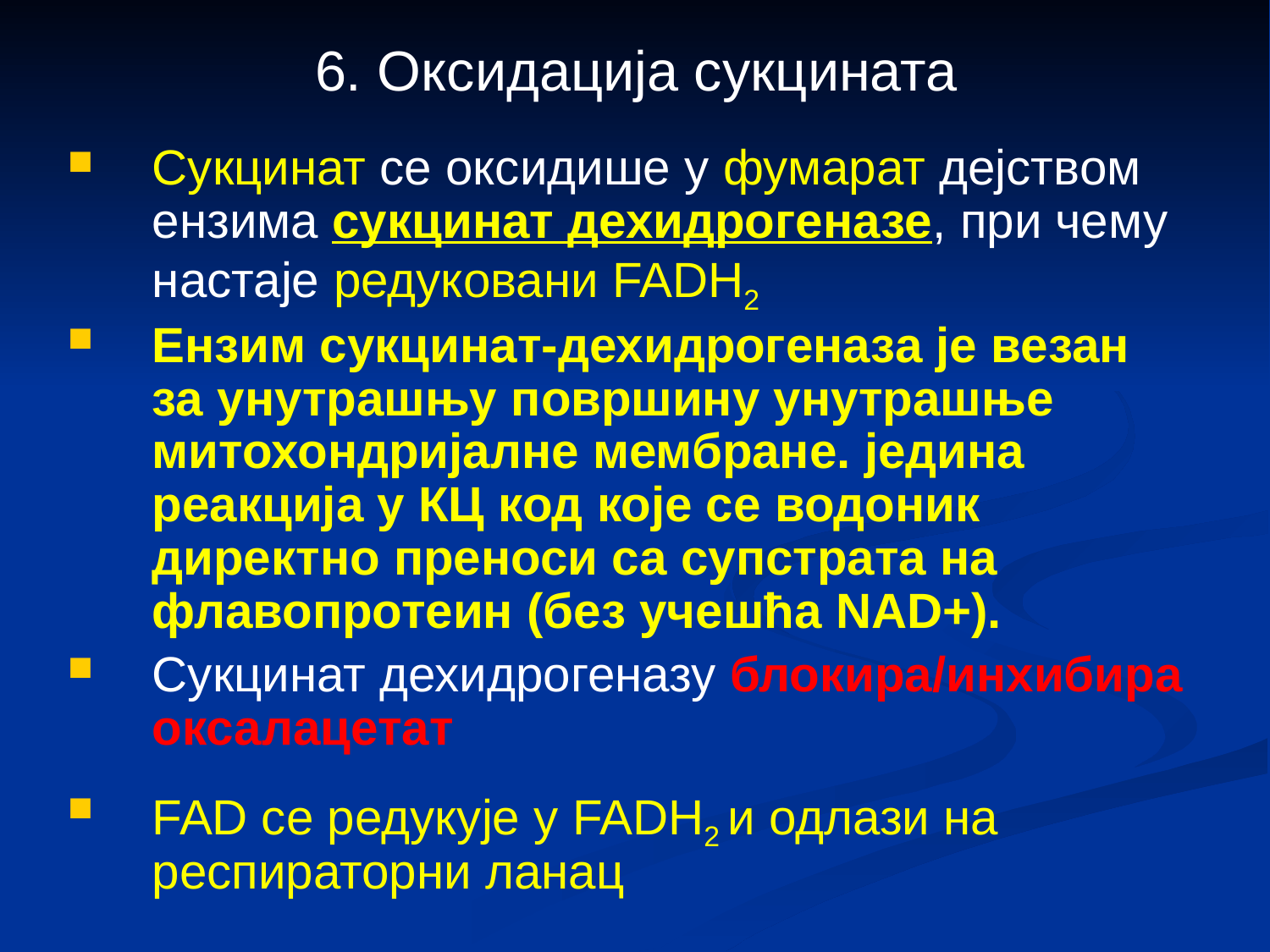

# 6. Оксидација сукцината
Сукцинат се оксидише у фумарат дејством ензима сукцинат дехидрогеназе, при чему настаје редуковани FADH2
Ензим сукцинат-дехидрогеназа је везан за унутрашњу површину унутрашње митохондријалне мембране. једина реакција у КЦ код које се водоник директно преноси са супстрата на флавопротеин (без учешћа NAD+).
Сукцинат дехидрогеназу блокира/инхибира оксалацетат

FAD се редукује у FADH2 и одлази на респираторни ланац